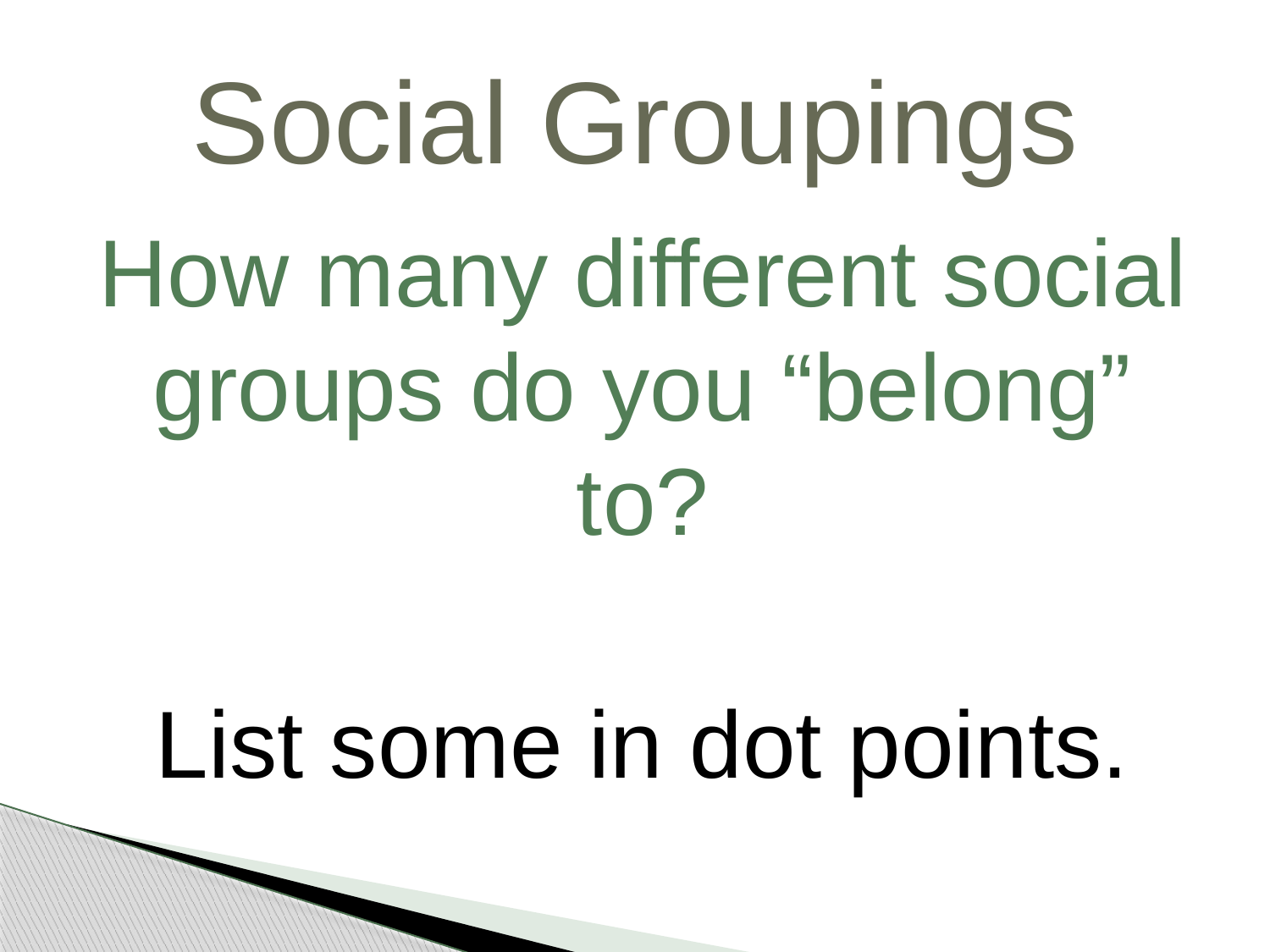

# Social Groupings
How many different social groups do you “belong” to?

List some in dot points.